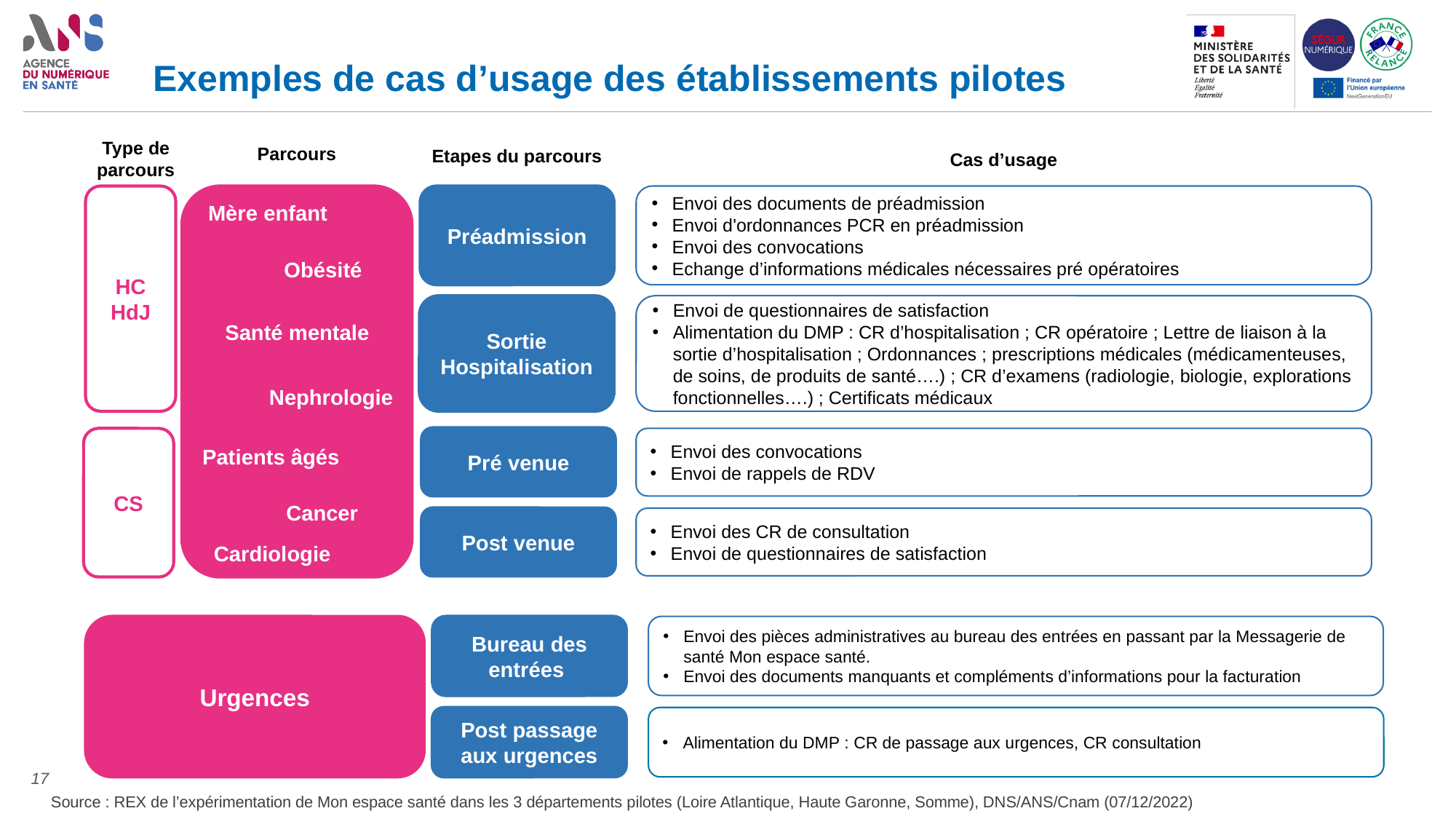

# Exemples de cas d’usage des établissements pilotes
Parcours
Etapes du parcours
Type de parcours
Cas d’usage

Mère enfant
Obésité
Santé mentale
Nephrologie
Patients âgés
Cancer
Cardiologie
Préadmission
HC
HdJ
Envoi des documents de préadmission
Envoi d'ordonnances PCR en préadmission
Envoi des convocations
Echange d’informations médicales nécessaires pré opératoires
Envoi de questionnaires de satisfaction
Alimentation du DMP : CR d’hospitalisation ; CR opératoire ; Lettre de liaison à la sortie d’hospitalisation ; Ordonnances ; prescriptions médicales (médicamenteuses, de soins, de produits de santé….) ; CR d’examens (radiologie, biologie, explorations fonctionnelles….) ; Certificats médicaux
Sortie Hospitalisation
Pré venue
Envoi des convocations
Envoi de rappels de RDV
CS
Post venue
Envoi des CR de consultation
Envoi de questionnaires de satisfaction
Bureau des entrées
Urgences
Envoi des pièces administratives au bureau des entrées en passant par la Messagerie de santé Mon espace santé.
Envoi des documents manquants et compléments d’informations pour la facturation
Post passage aux urgences
Alimentation du DMP : CR de passage aux urgences, CR consultation
17
Source : REX de l’expérimentation de Mon espace santé dans les 3 départements pilotes (Loire Atlantique, Haute Garonne, Somme), DNS/ANS/Cnam (07/12/2022)